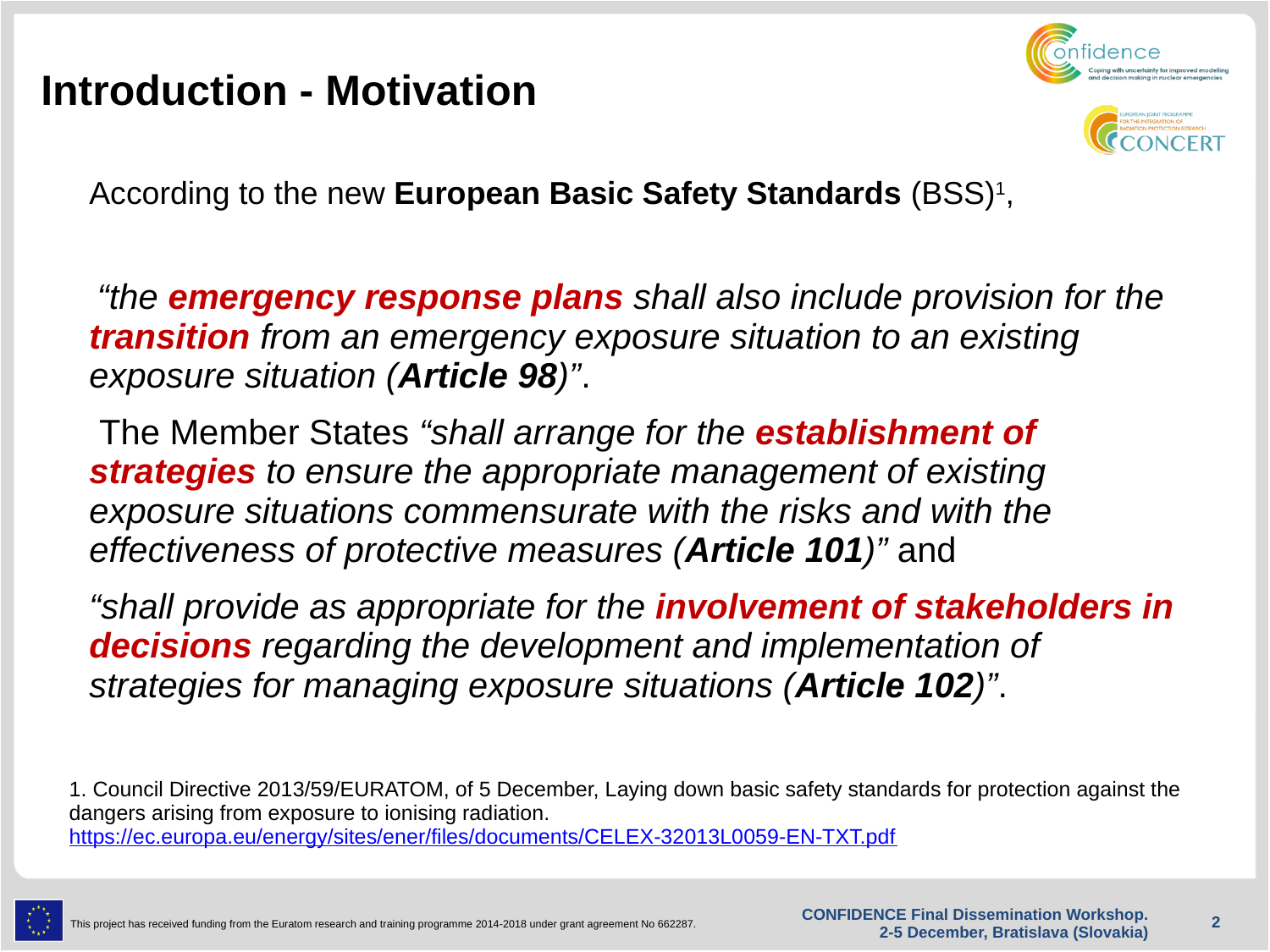

# Introduction - Motivation
According to the new European Basic Safety Standards (BSS)1,

 “the emergency response plans shall also include provision for the transition from an emergency exposure situation to an existing exposure situation (Article 98)”.
 The Member States “shall arrange for the establishment of strategies to ensure the appropriate management of existing exposure situations commensurate with the risks and with the effectiveness of protective measures (Article 101)” and
“shall provide as appropriate for the involvement of stakeholders in decisions regarding the development and implementation of strategies for managing exposure situations (Article 102)”.

1. Council Directive 2013/59/EURATOM, of 5 December, Laying down basic safety standards for protection against the dangers arising from exposure to ionising radiation. https://ec.europa.eu/energy/sites/ener/files/documents/CELEX-32013L0059-EN-TXT.pdf
CONFIDENCE Final Dissemination Workshop. 2-5 December, Bratislava (Slovakia)
2